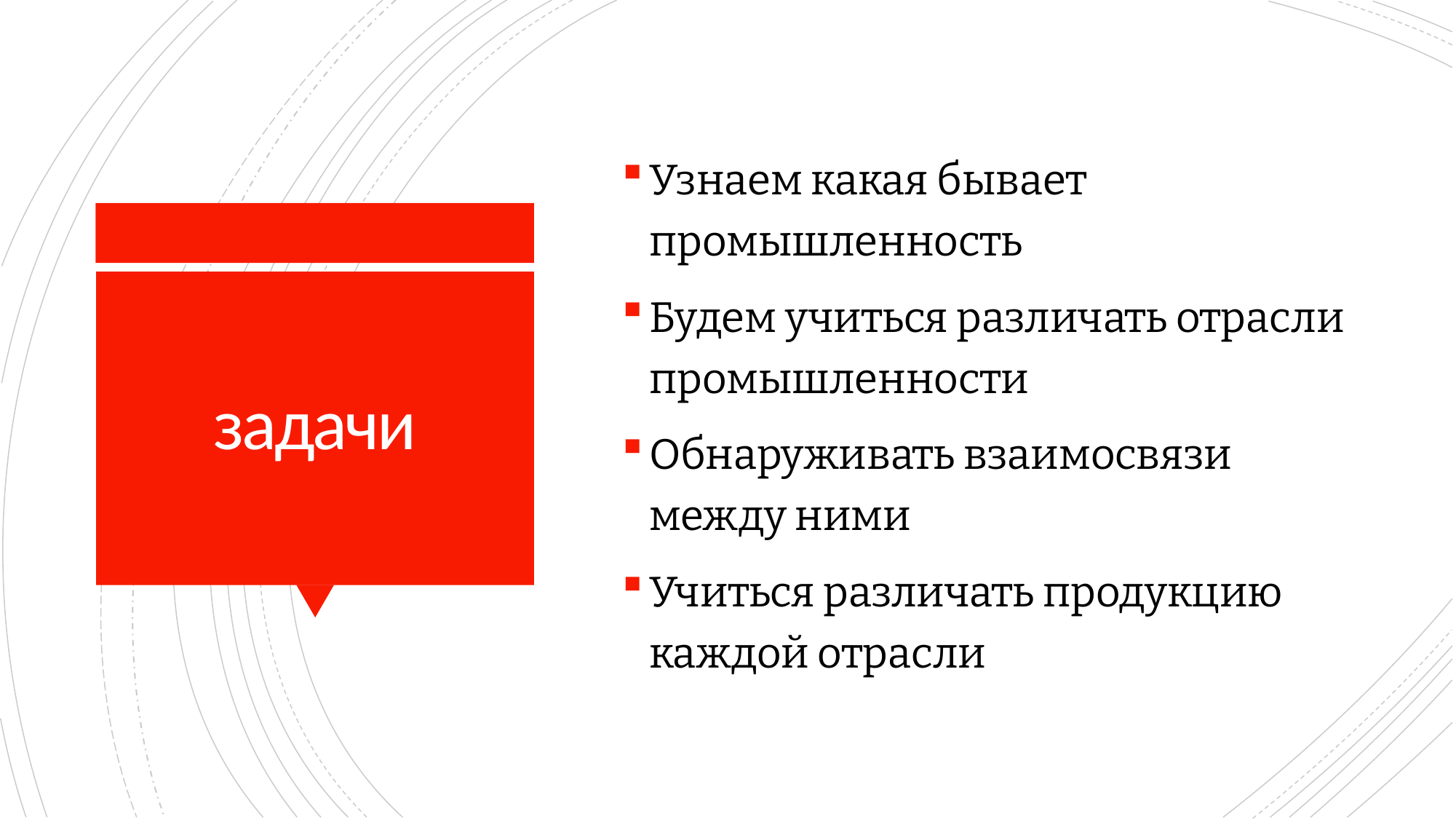

Узнаем какая бывает промышленность
Будем учиться различать отрасли промышленности
Обнаруживать взаимосвязи между ними
Учиться различать продукцию каждой отрасли
# задачи